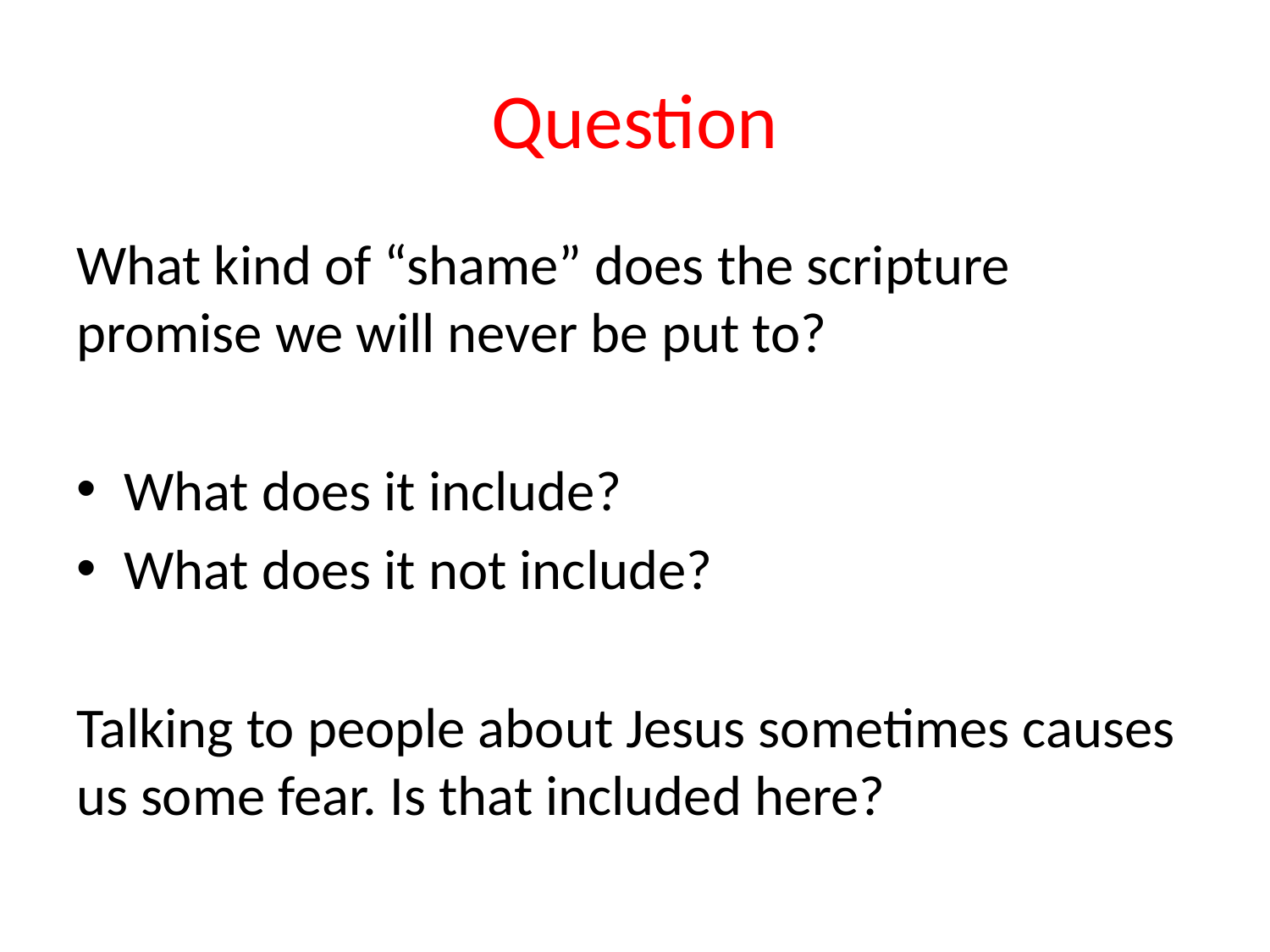

# Question
What kind of “shame” does the scripture promise we will never be put to?

What does it include?
What does it not include?

Talking to people about Jesus sometimes causes us some fear. Is that included here?